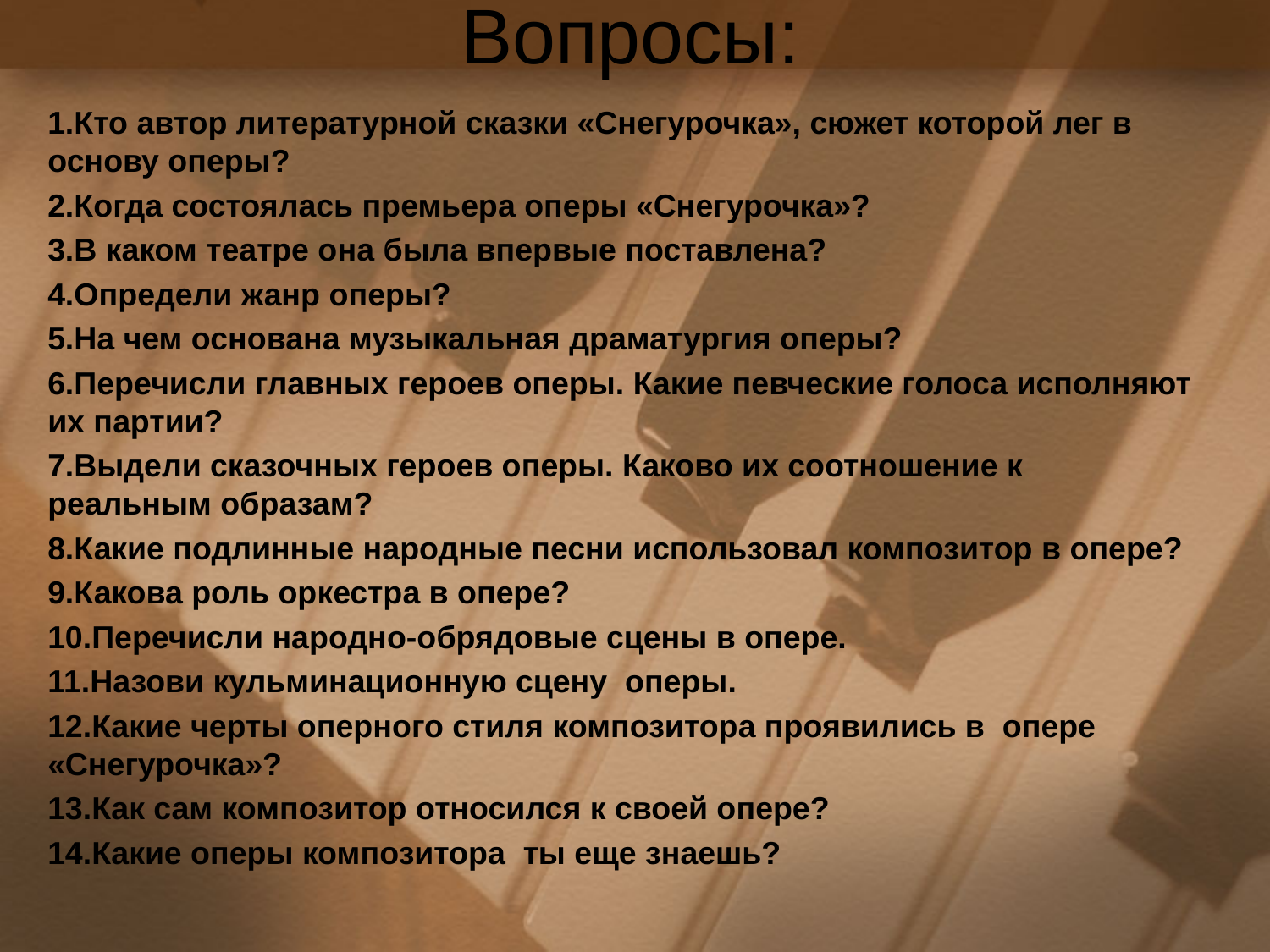

# Вопросы:
1.Кто автор литературной сказки «Снегурочка», сюжет которой лег в основу оперы?
2.Когда состоялась премьера оперы «Снегурочка»?
3.В каком театре она была впервые поставлена?
4.Определи жанр оперы?
5.На чем основана музыкальная драматургия оперы?
6.Перечисли главных героев оперы. Какие певческие голоса исполняют их партии?
7.Выдели сказочных героев оперы. Каково их соотношение к реальным образам?
8.Какие подлинные народные песни использовал композитор в опере?
9.Какова роль оркестра в опере?
10.Перечисли народно-обрядовые сцены в опере.
11.Назови кульминационную сцену  оперы.
12.Какие черты оперного стиля композитора проявились в  опере «Снегурочка»?
13.Как сам композитор относился к своей опере?
14.Какие оперы композитора  ты еще знаешь?